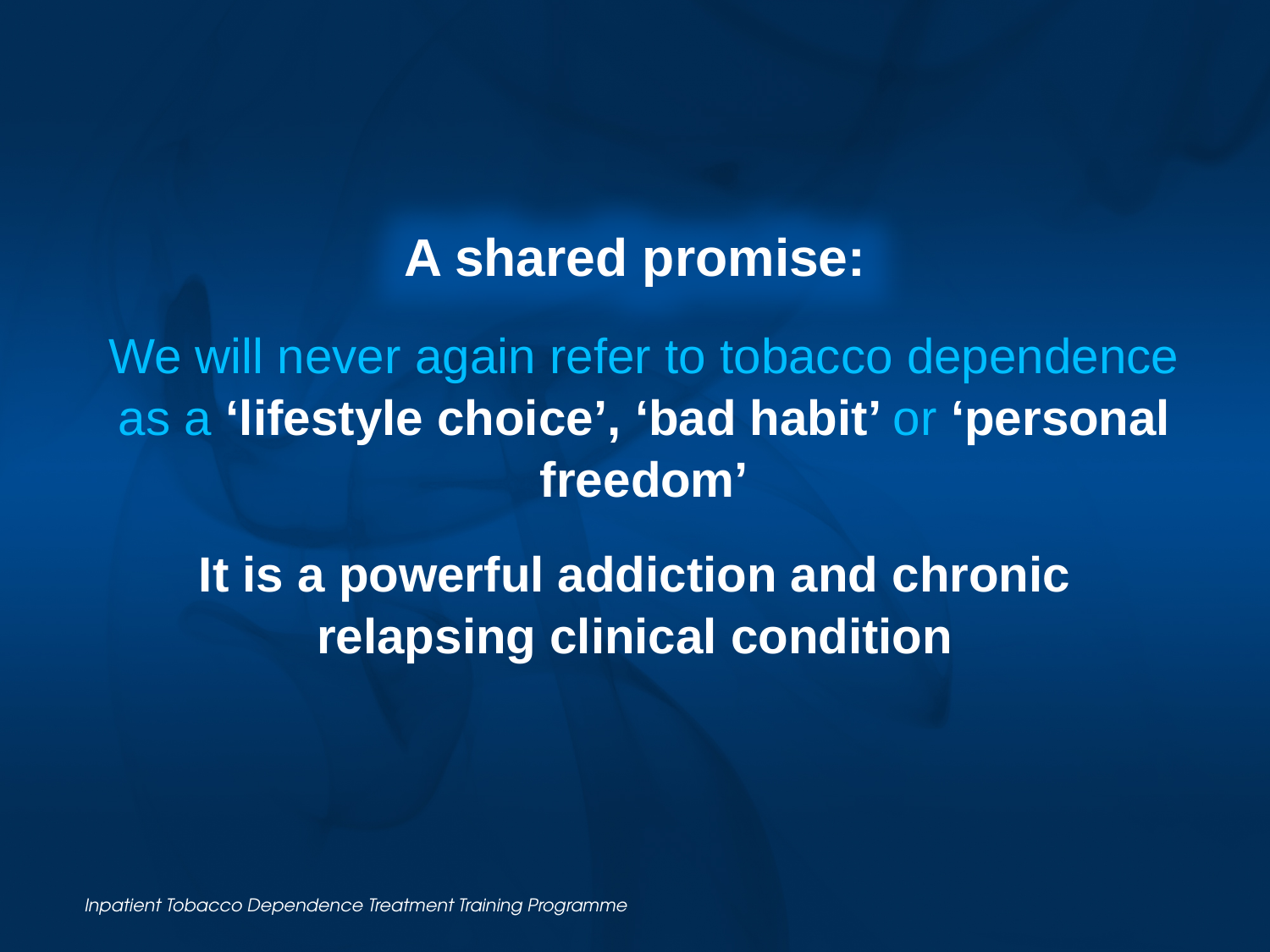

A shared promise:
We will never again refer to tobacco dependence as a ‘lifestyle choice’, ‘bad habit’ or ‘personal freedom’
It is a powerful addiction and chronic relapsing clinical condition
Inpatient Tobacco Dependence Treatment Training Programme